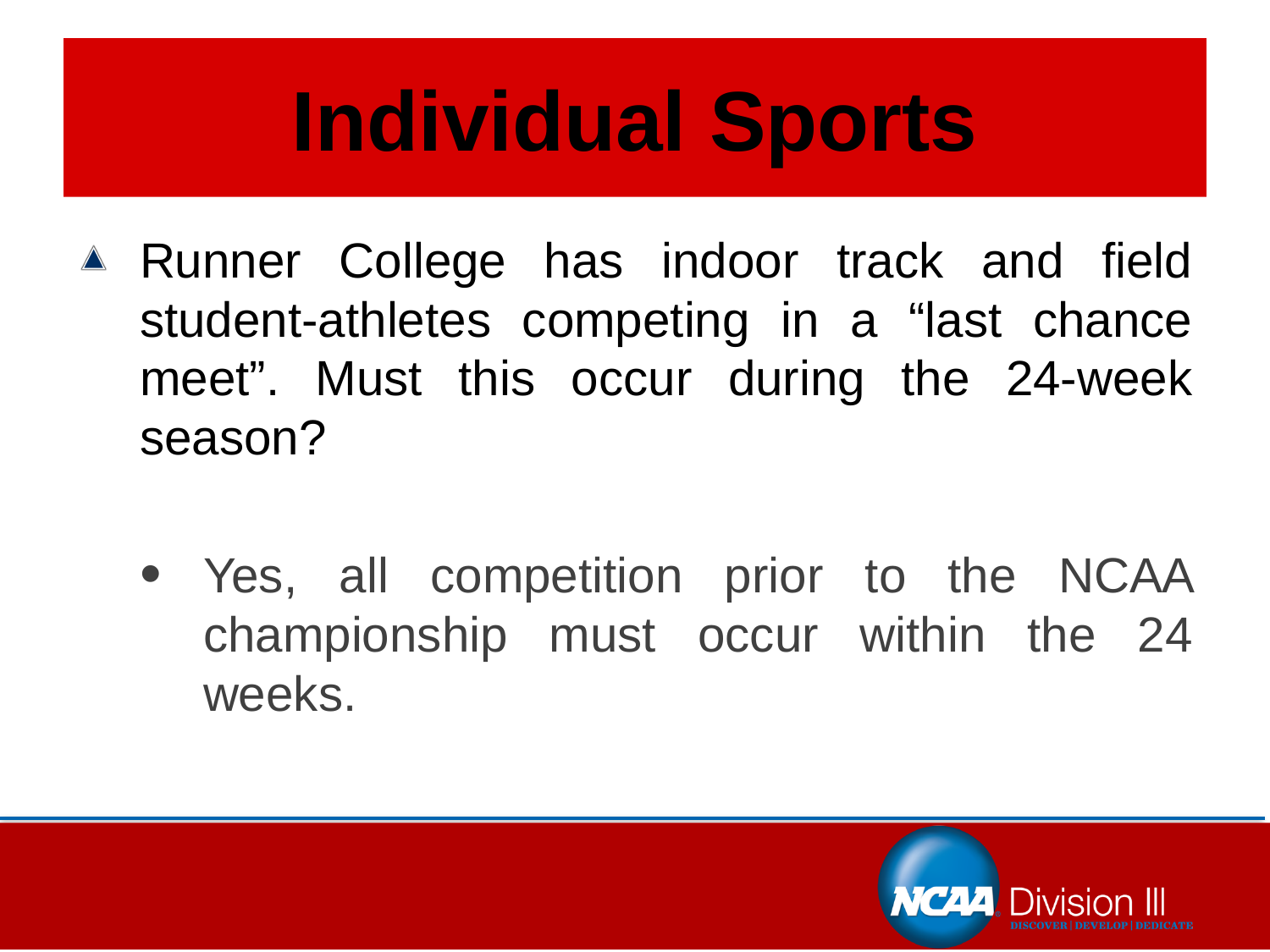

# Individual Sports
Runner College has indoor track and field student-athletes competing in a “last chance meet”. Must this occur during the 24-week season?

Yes, all competition prior to the NCAA championship must occur within the 24 weeks.